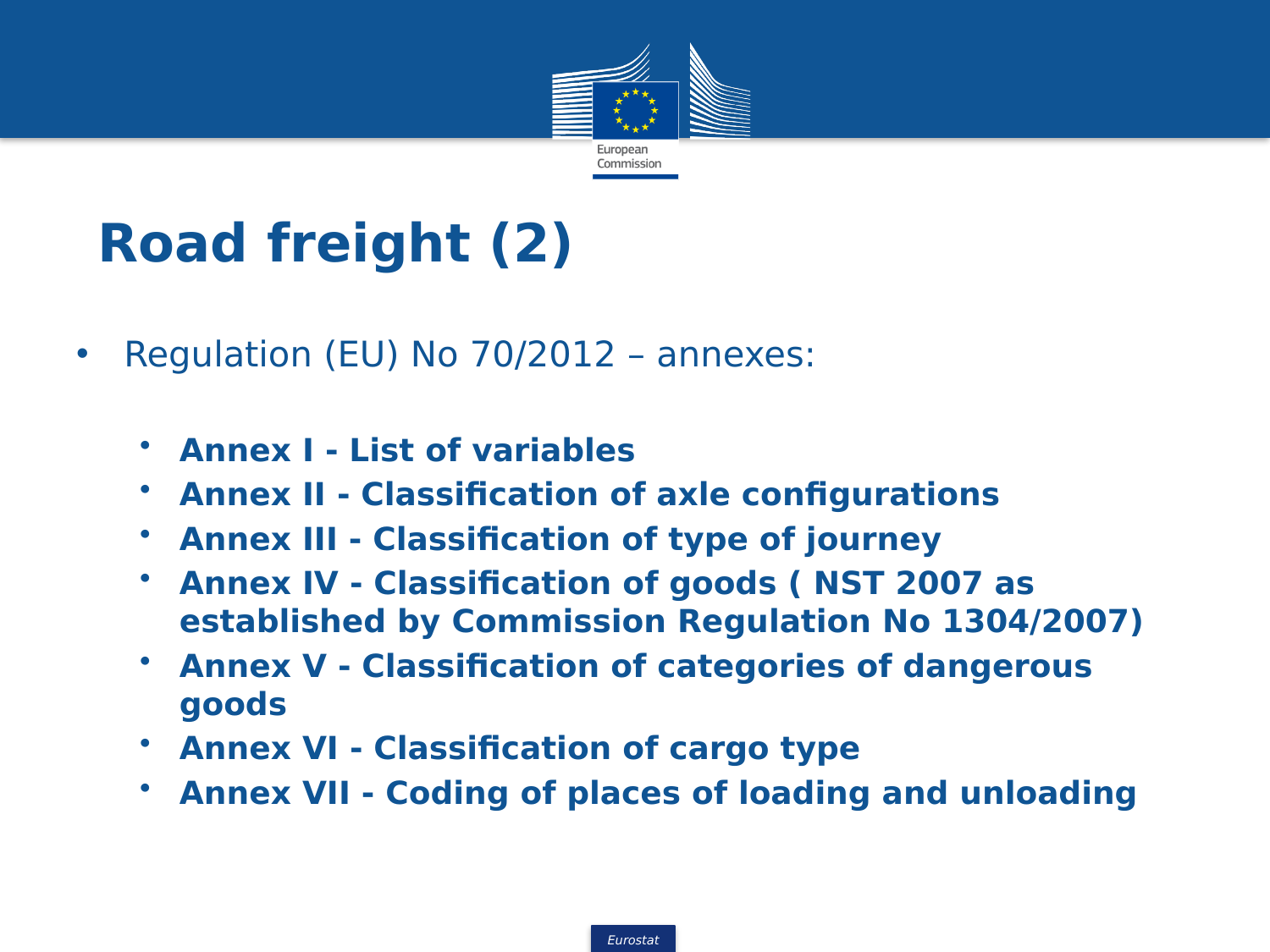

# Road freight (2)

Regulation (EU) No 70/2012 – annexes:

Annex I - List of variables
Annex II - Classification of axle configurations
Annex III - Classification of type of journey
Annex IV - Classification of goods ( NST 2007 as established by Commission Regulation No 1304/2007)
Annex V - Classification of categories of dangerous goods
Annex VI - Classification of cargo type
Annex VII - Coding of places of loading and unloading

6
2/20/2019